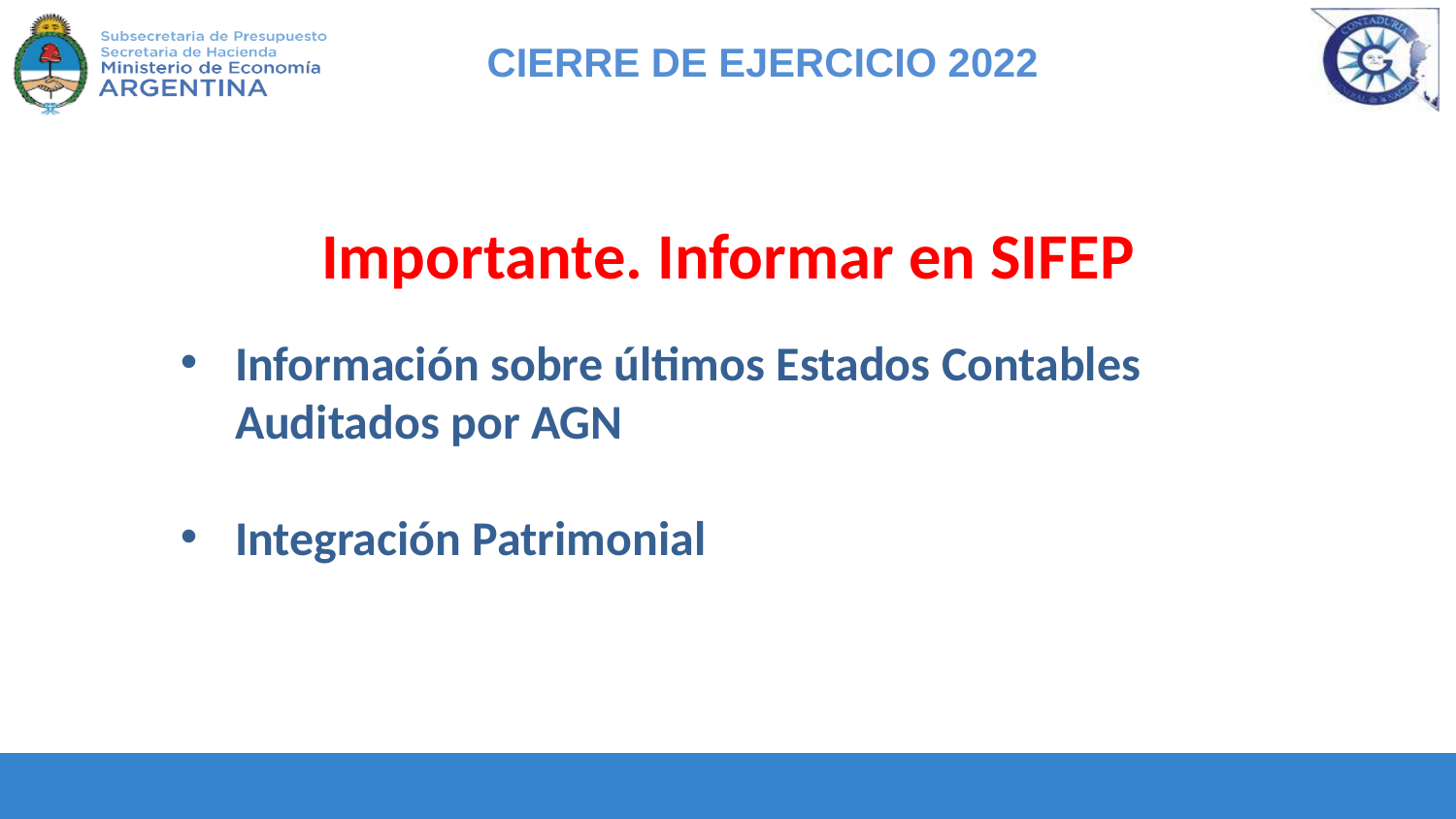

Importante. Informar en SIFEP
Información sobre últimos Estados Contables Auditados por AGN

Integración Patrimonial